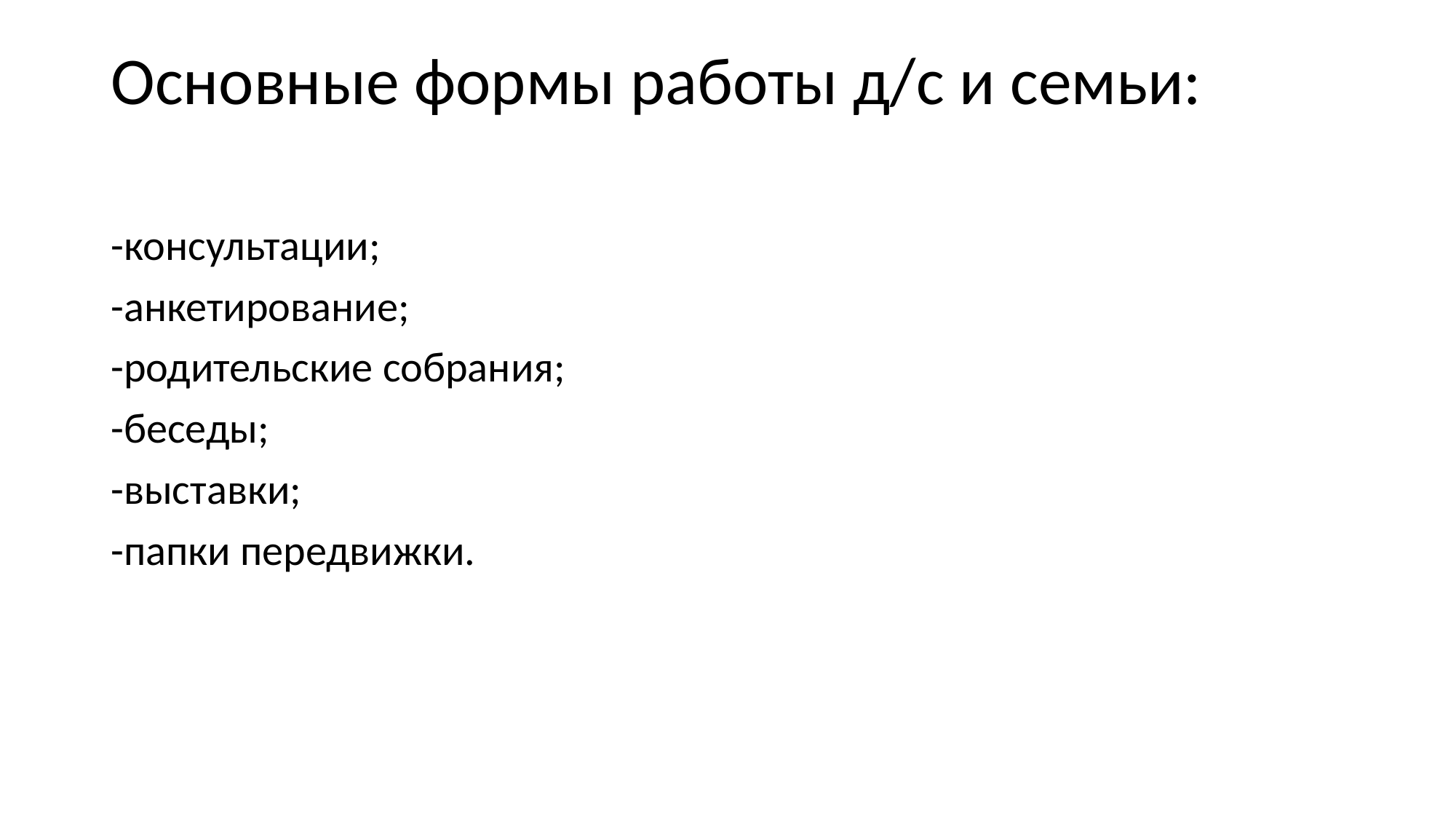

# Основные формы работы д/с и семьи:
-консультации;
-анкетирование;
-родительские собрания;
-беседы;
-выставки;
-папки передвижки.